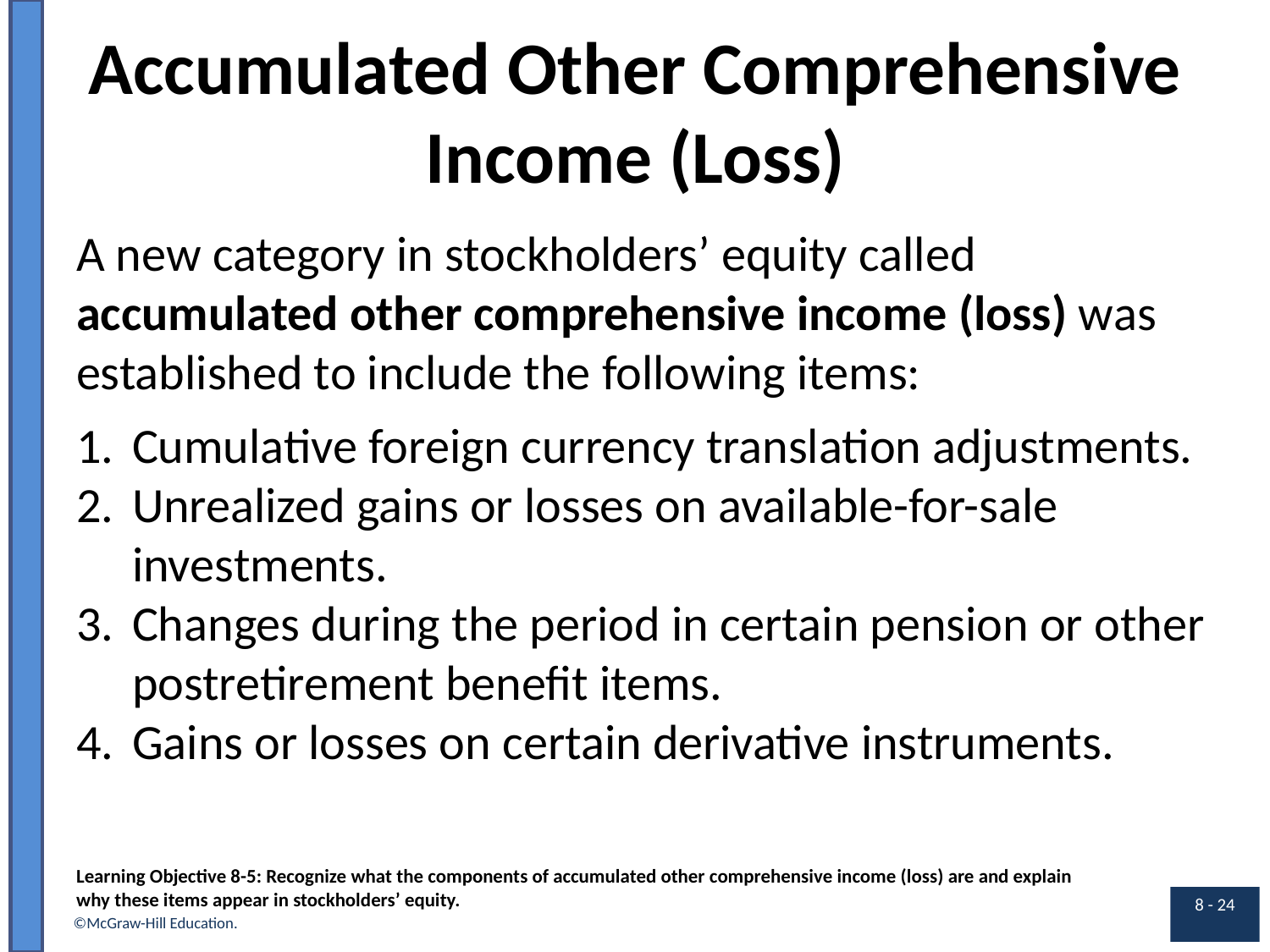

# Accumulated Other Comprehensive Income (Loss)
A new category in stockholders’ equity called accumulated other comprehensive income (loss) was established to include the following items:
Cumulative foreign currency translation adjustments.
Unrealized gains or losses on available-for-sale investments.
Changes during the period in certain pension or other postretirement benefit items.
Gains or losses on certain derivative instruments.
Learning Objective 8-5: Recognize what the components of accumulated other comprehensive income (loss) are and explain why these items appear in stockholders’ equity.